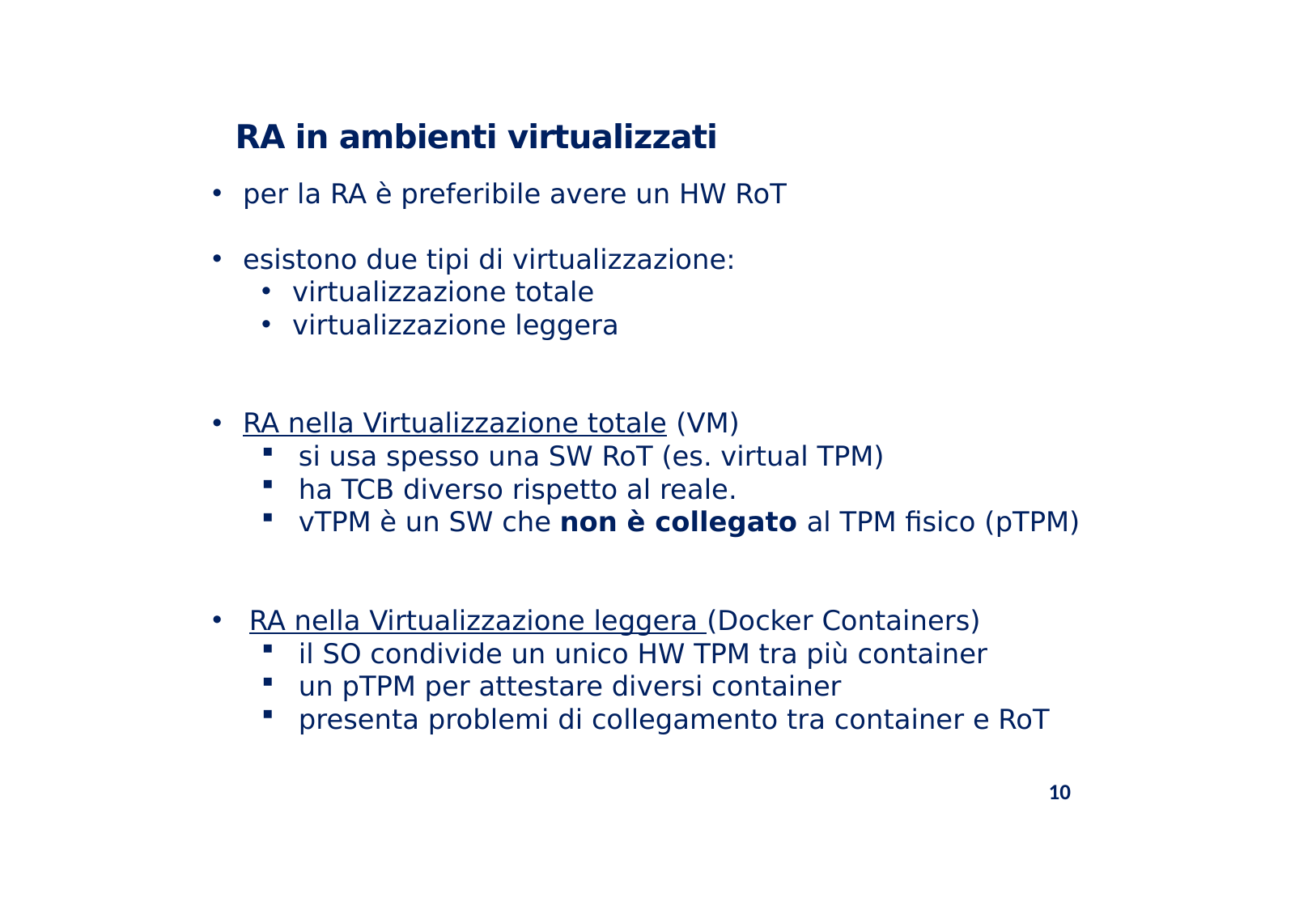

RA in ambienti virtualizzati
per la RA è preferibile avere un HW RoT

esistono due tipi di virtualizzazione:
virtualizzazione totale
virtualizzazione leggera

RA nella Virtualizzazione totale (VM)
si usa spesso una SW RoT (es. virtual TPM)
ha TCB diverso rispetto al reale.
vTPM è un SW che non è collegato al TPM fisico (pTPM)

RA nella Virtualizzazione leggera (Docker Containers)
il SO condivide un unico HW TPM tra più container
un pTPM per attestare diversi container
presenta problemi di collegamento tra container e RoT

10